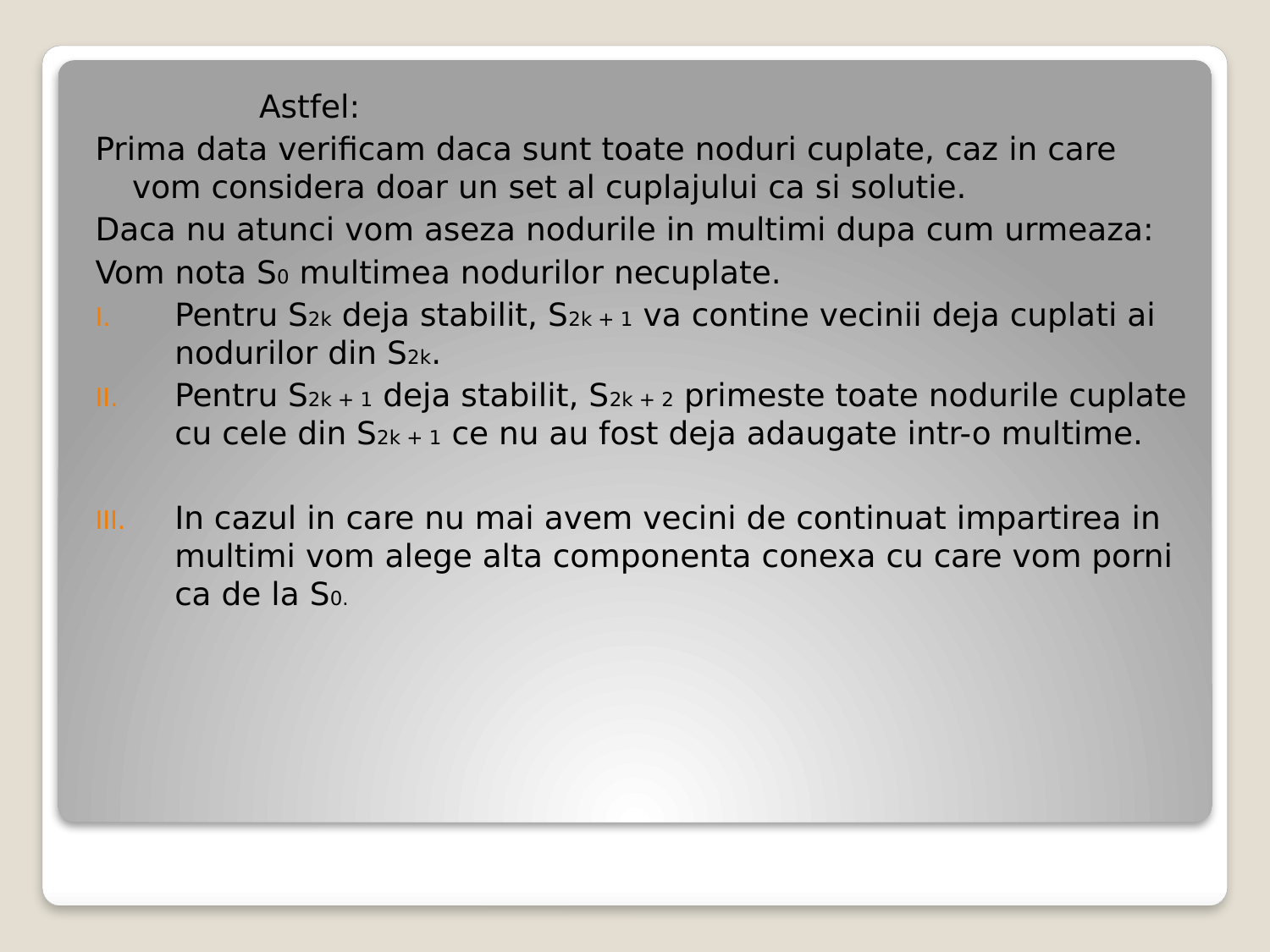

Astfel:
Prima data verificam daca sunt toate noduri cuplate, caz in care vom considera doar un set al cuplajului ca si solutie.
Daca nu atunci vom aseza nodurile in multimi dupa cum urmeaza:
Vom nota S0 multimea nodurilor necuplate.
Pentru S2k deja stabilit, S2k + 1 va contine vecinii deja cuplati ai nodurilor din S2k.
Pentru S2k + 1 deja stabilit, S2k + 2 primeste toate nodurile cuplate cu cele din S2k + 1 ce nu au fost deja adaugate intr-o multime.

In cazul in care nu mai avem vecini de continuat impartirea in multimi vom alege alta componenta conexa cu care vom porni ca de la S0.

#